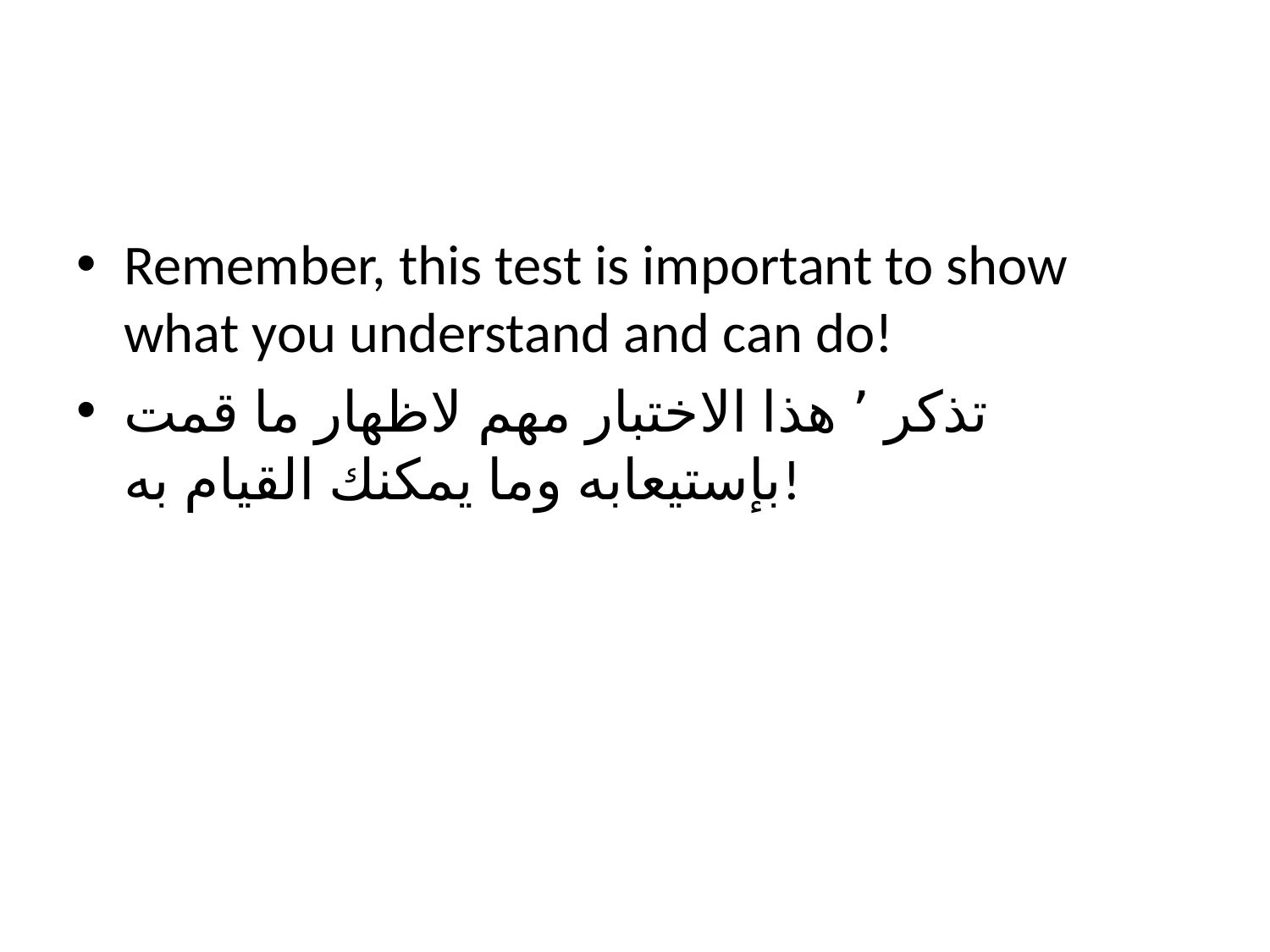

Remember, this test is important to show what you understand and can do!
تذكر ٬ هذا الاختبار مهم لاظهار ما قمت بإستيعابه وما يمكنك القيام به!